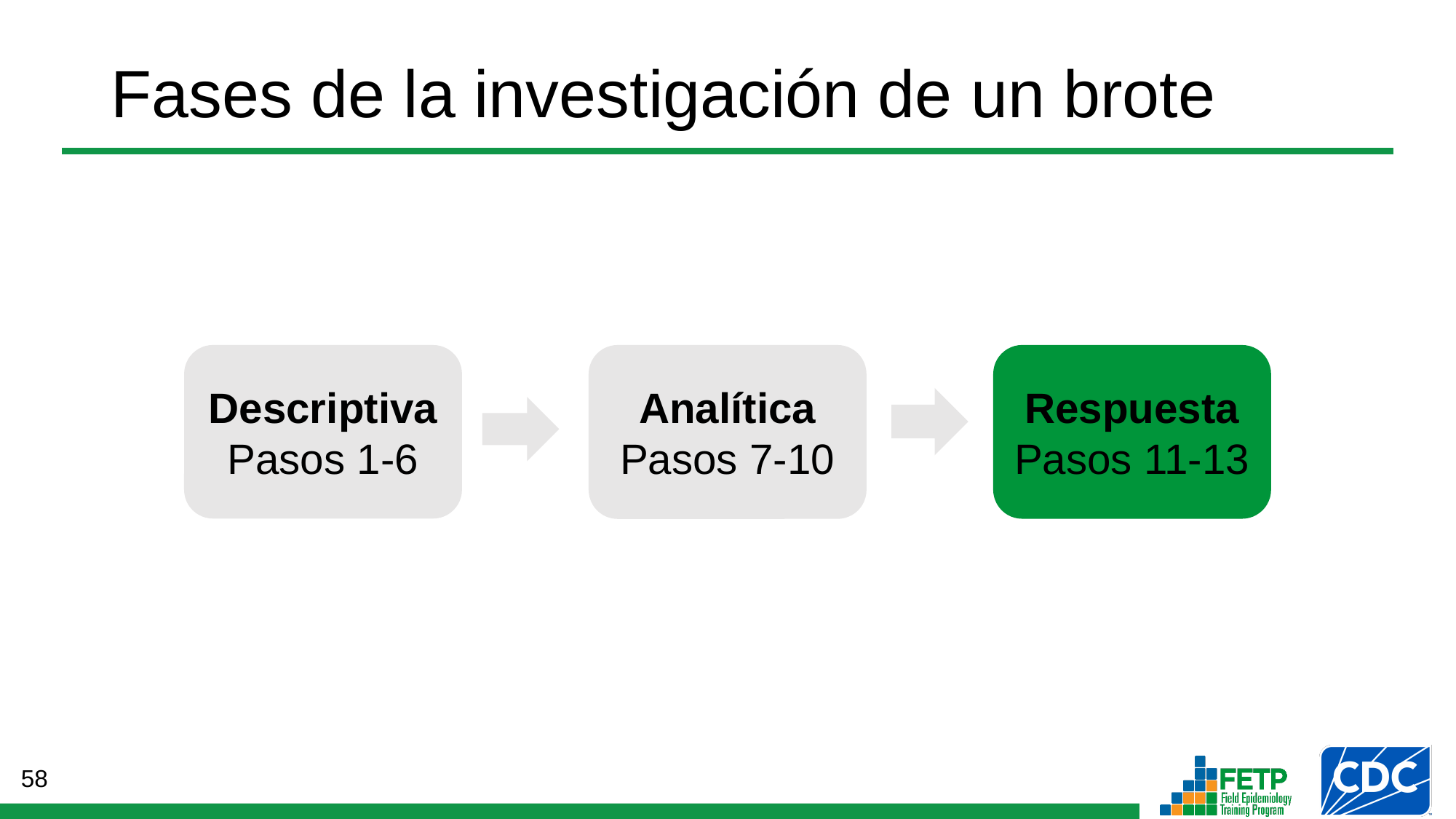

Fases de la investigación de un brote
Descriptiva
Pasos 1-6
Analítica
Pasos 7-10
Respuesta
Pasos 11-13